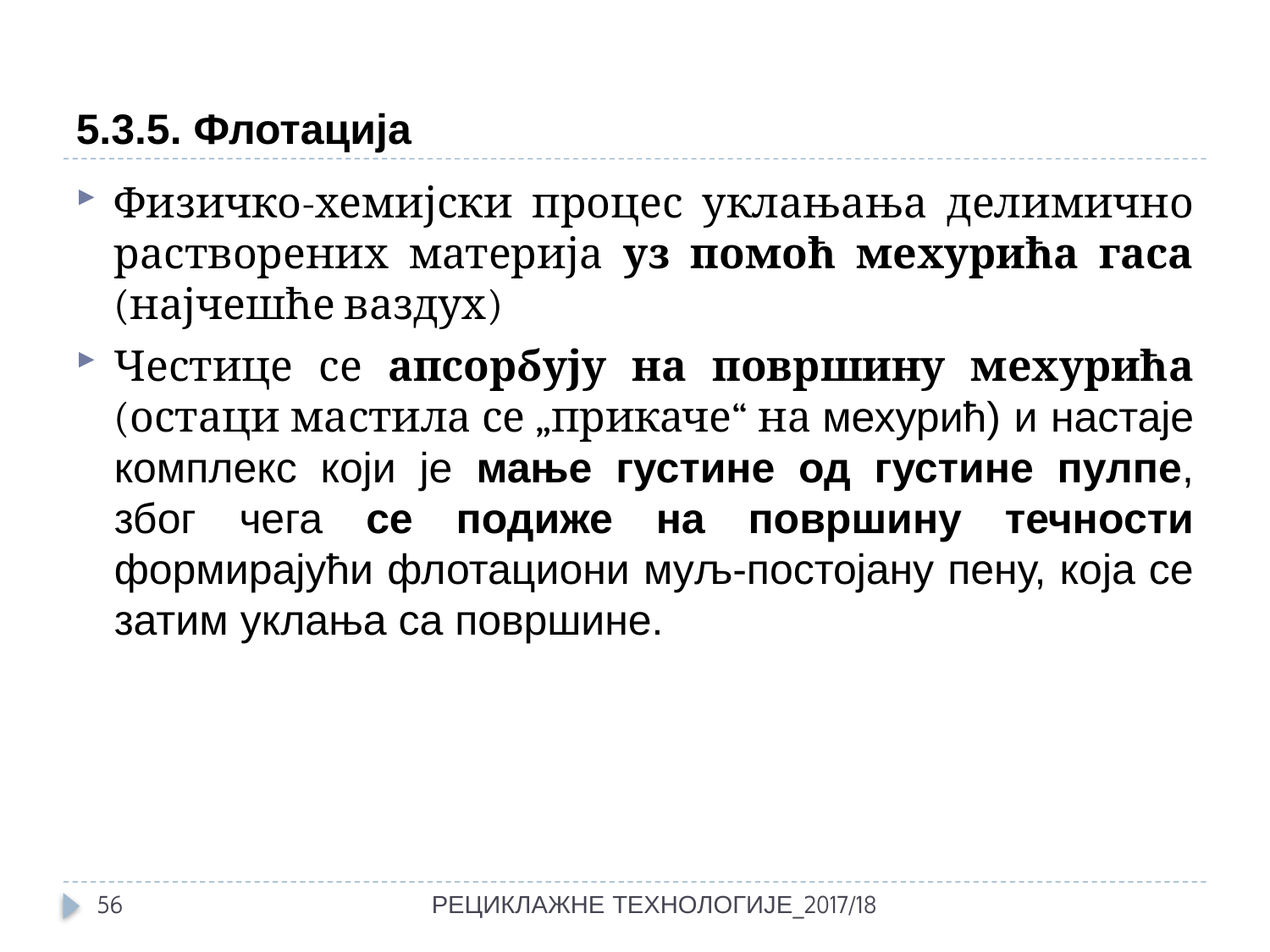

# 5.3.5. Флотација
Физичко-хемијски процес уклањања делимично растворених материја уз помоћ мехурића гаса (најчешће ваздух)
Честице се апсорбују на површину мехурића (остаци мастила се „прикаче“ на мехурић) и настаје комплекс који је мање густине од густине пулпе, због чега се подиже на површину течности формирајући флотациони муљ-постојану пену, која се затим уклања са површине.

56
РЕЦИКЛАЖНЕ ТЕХНОЛОГИЈЕ_2017/18